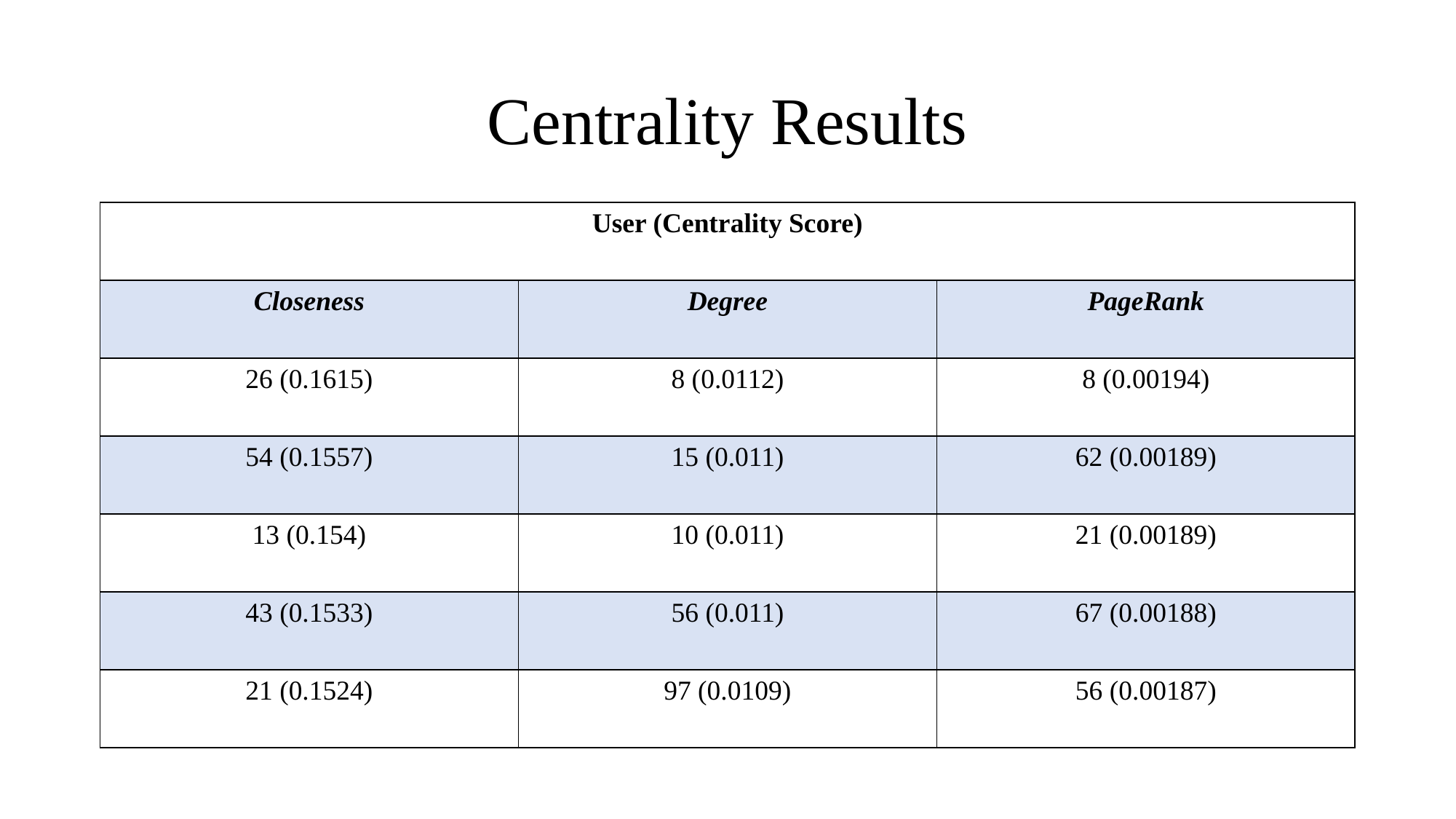

# Centrality Results
| User (Centrality Score) |  |  |
| --- | --- | --- |
| Closeness | Degree | PageRank |
| 26 (0.1615) | 8 (0.0112) | 8 (0.00194) |
| 54 (0.1557) | 15 (0.011) | 62 (0.00189) |
| 13 (0.154) | 10 (0.011) | 21 (0.00189) |
| 43 (0.1533) | 56 (0.011) | 67 (0.00188) |
| 21 (0.1524) | 97 (0.0109) | 56 (0.00187) |